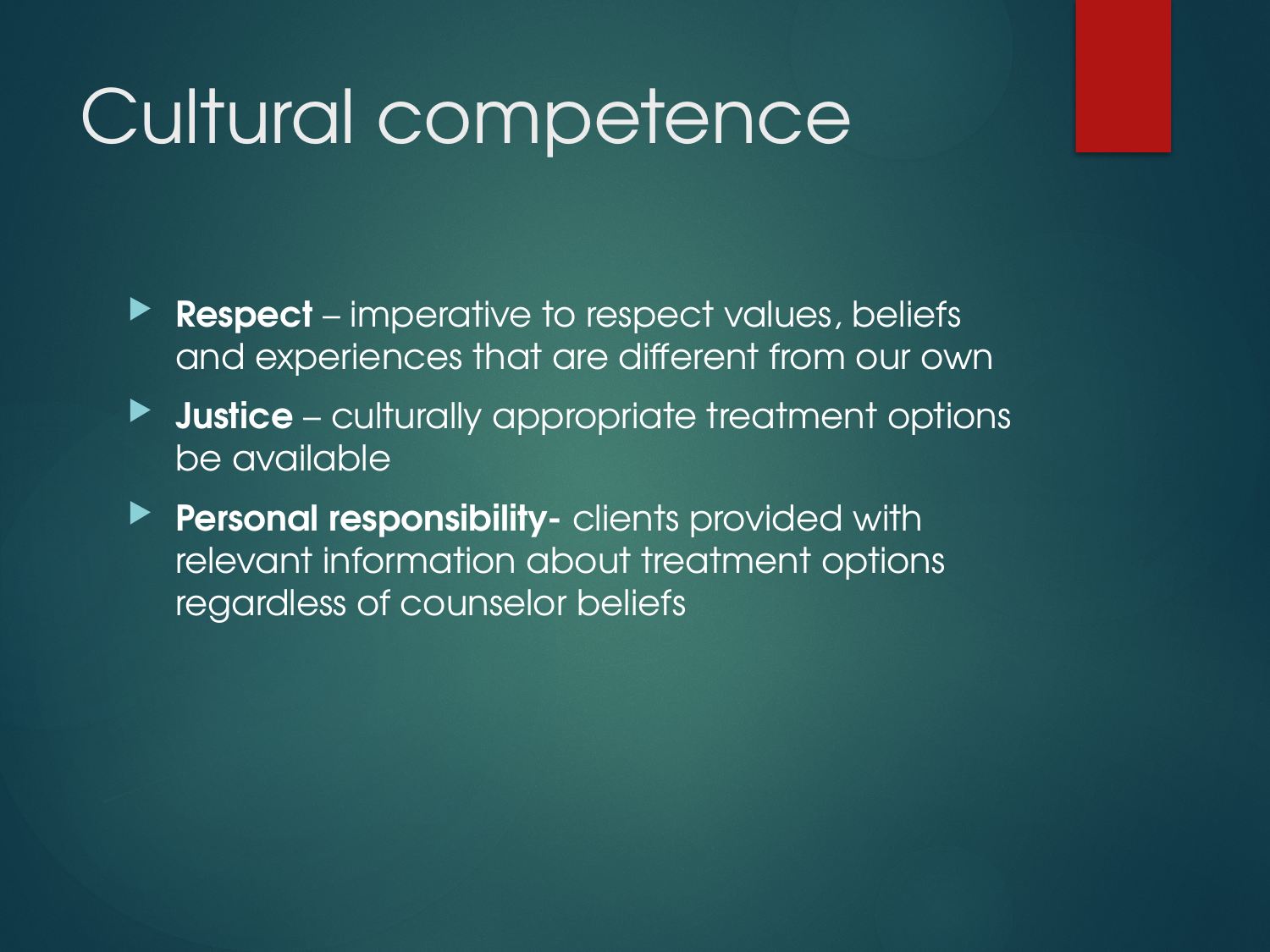

# Cultural competence
Respect – imperative to respect values, beliefs and experiences that are different from our own
Justice – culturally appropriate treatment options be available
Personal responsibility- clients provided with relevant information about treatment options regardless of counselor beliefs